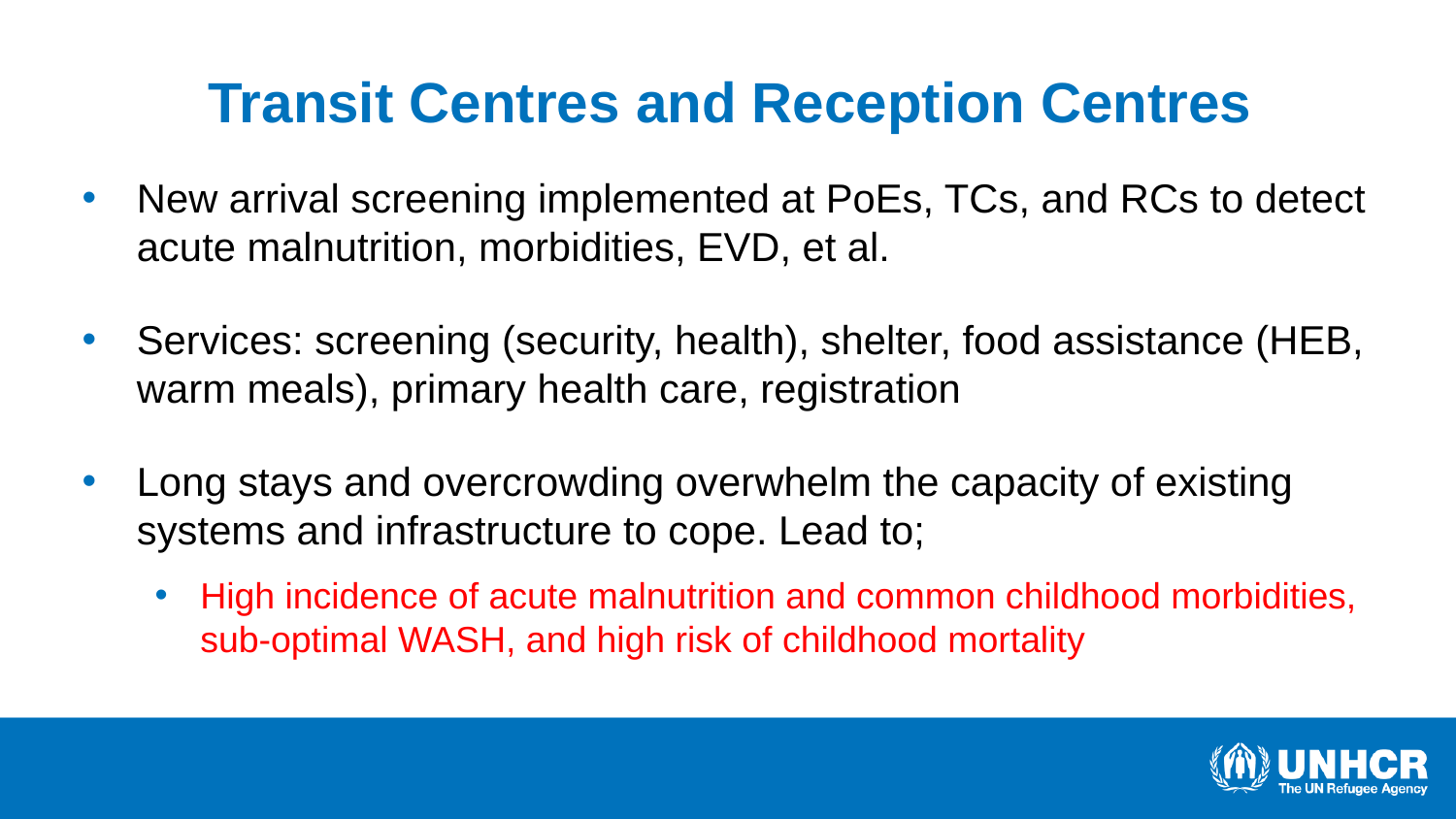

# Transit Centres and Reception Centres
New arrival screening implemented at PoEs, TCs, and RCs to detect acute malnutrition, morbidities, EVD, et al.
Services: screening (security, health), shelter, food assistance (HEB, warm meals), primary health care, registration
Long stays and overcrowding overwhelm the capacity of existing systems and infrastructure to cope. Lead to;
High incidence of acute malnutrition and common childhood morbidities, sub-optimal WASH, and high risk of childhood mortality